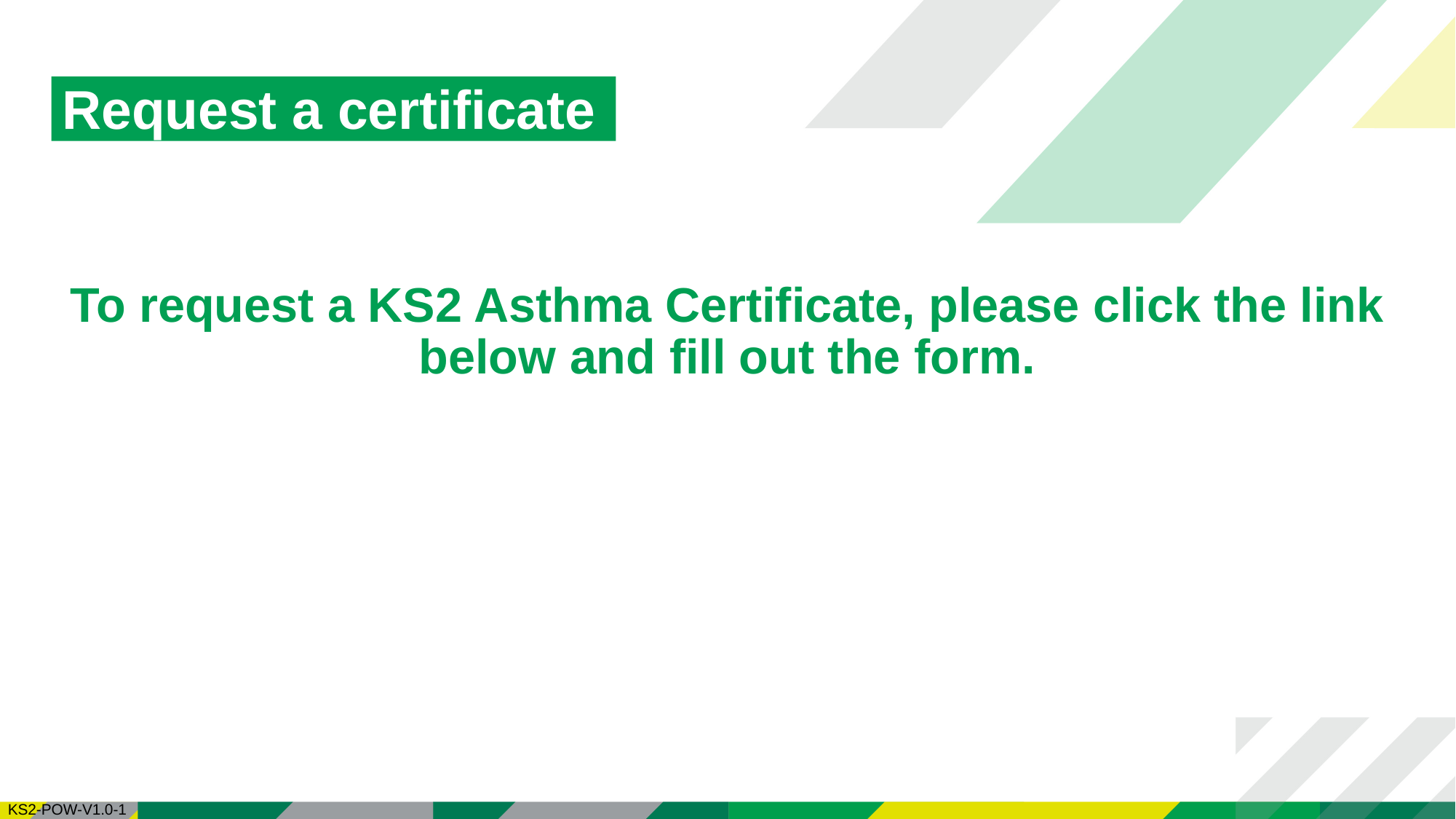

# Request a certificate

To request a KS2 Asthma Certificate, please click the link below and fill out the form.
| KS2-POW-V1.0-1 |
| --- |